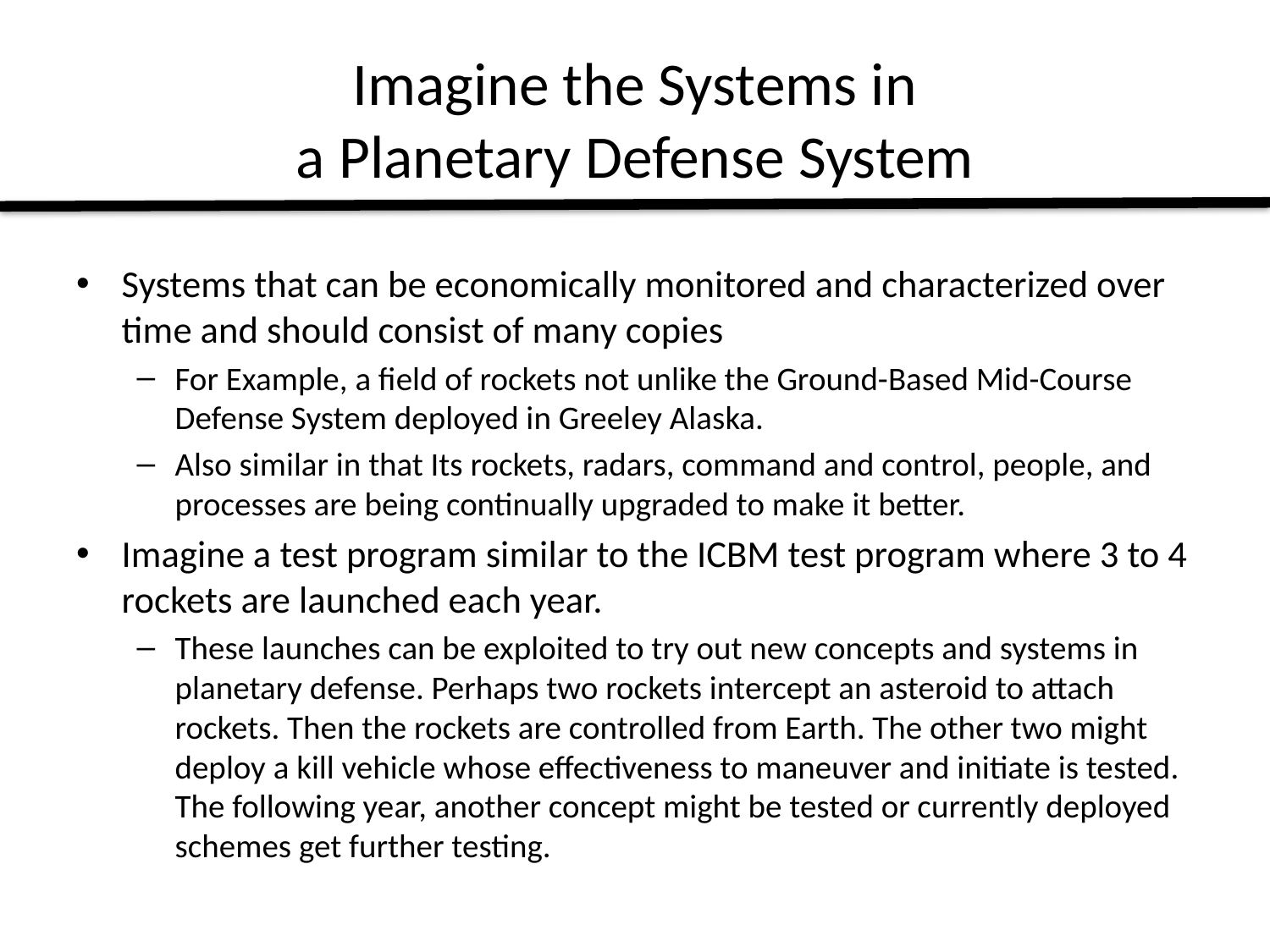

# Imagine the Systems in a Planetary Defense System
Systems that can be economically monitored and characterized over time and should consist of many copies
For Example, a field of rockets not unlike the Ground-Based Mid-Course Defense System deployed in Greeley Alaska.
Also similar in that Its rockets, radars, command and control, people, and processes are being continually upgraded to make it better.
Imagine a test program similar to the ICBM test program where 3 to 4 rockets are launched each year.
These launches can be exploited to try out new concepts and systems in planetary defense. Perhaps two rockets intercept an asteroid to attach rockets. Then the rockets are controlled from Earth. The other two might deploy a kill vehicle whose effectiveness to maneuver and initiate is tested. The following year, another concept might be tested or currently deployed schemes get further testing.